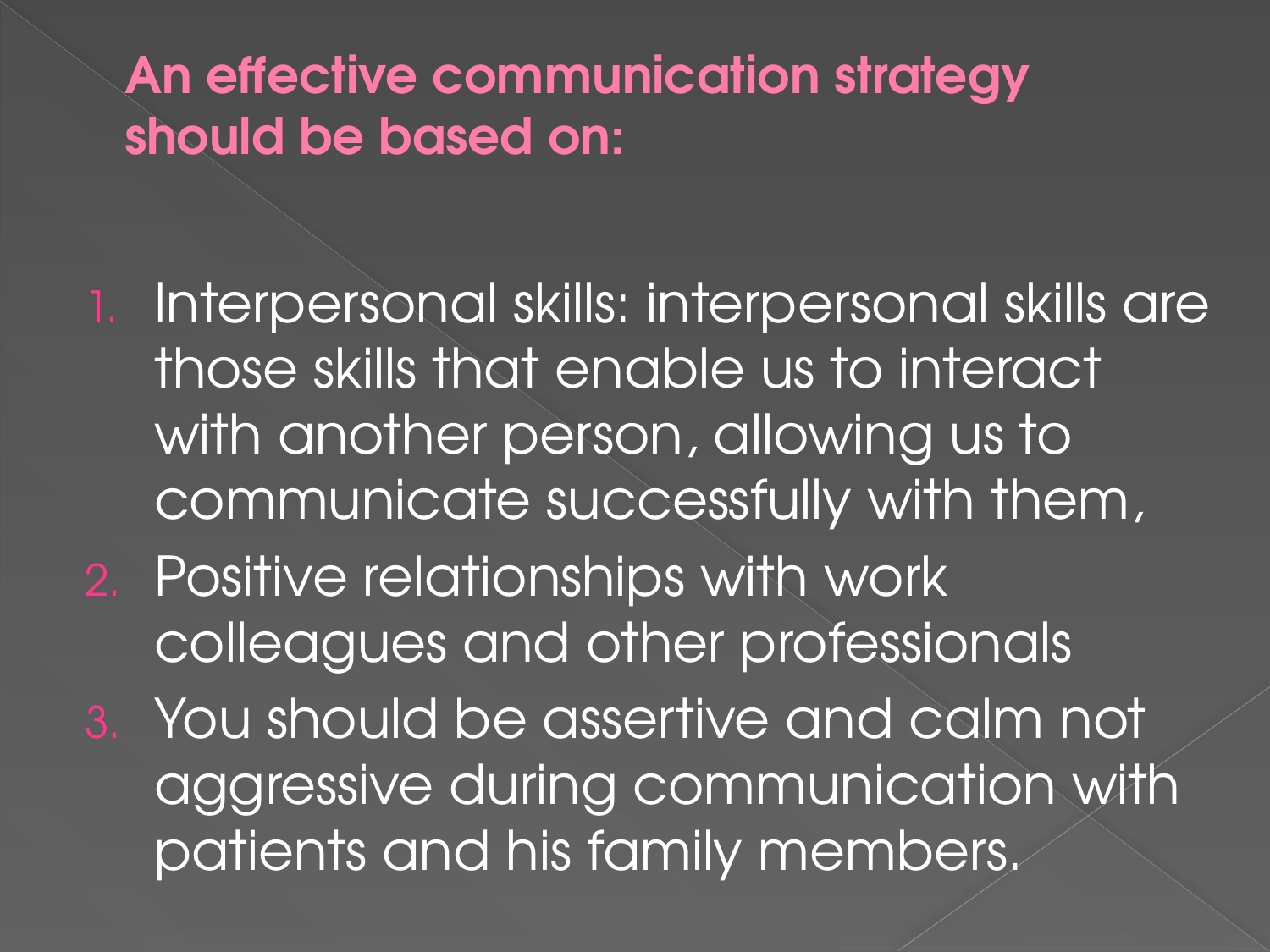

# An effective communication strategy should be based on:
Interpersonal skills: interpersonal skills are those skills that enable us to interact with another person, allowing us to communicate successfully with them,
Positive relationships with work colleagues and other professionals
You should be assertive and calm not aggressive during communication with patients and his family members.